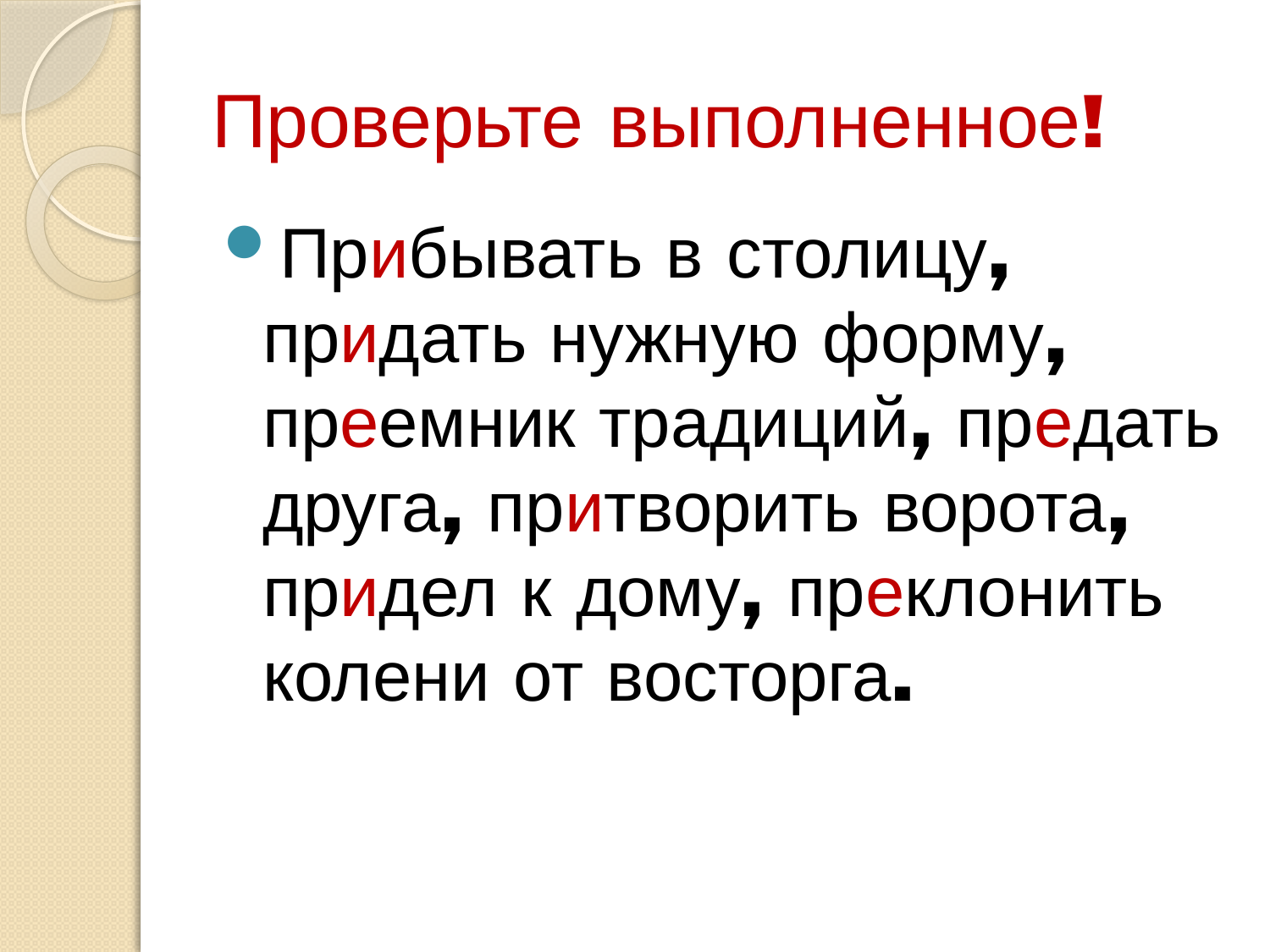

# Проверьте выполненное!
Прибывать в столицу, придать нужную форму, преемник традиций, предать друга, притворить ворота, придел к дому, преклонить колени от восторга.